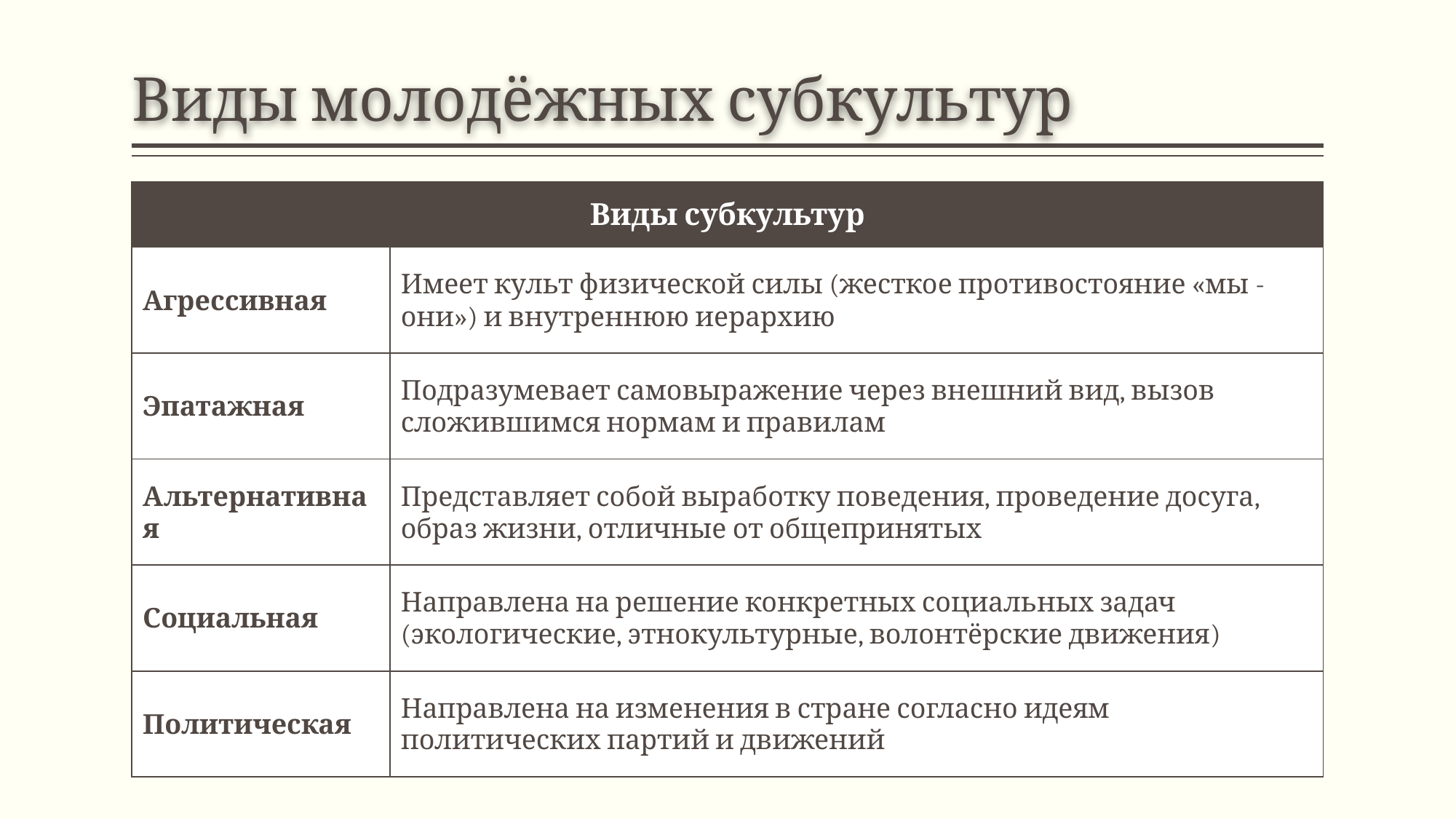

# Виды молодёжных субкультур
| Виды субкультур |  |
| --- | --- |
| Агрессивная | Имеет культ физической силы (жесткое противостояние «мы - они») и внутреннюю иерархию |
| Эпатажная | Подразумевает самовыражение через внешний вид, вызов сложившимся нормам и правилам |
| Альтернативная | Представляет собой выработку поведения, проведение досуга, образ жизни, отличные от общепринятых |
| Социальная | Направлена на решение конкретных социальных задач (экологические, этнокультурные, волонтёрские движения) |
| Политическая | Направлена на изменения в стране согласно идеям политических партий и движений |